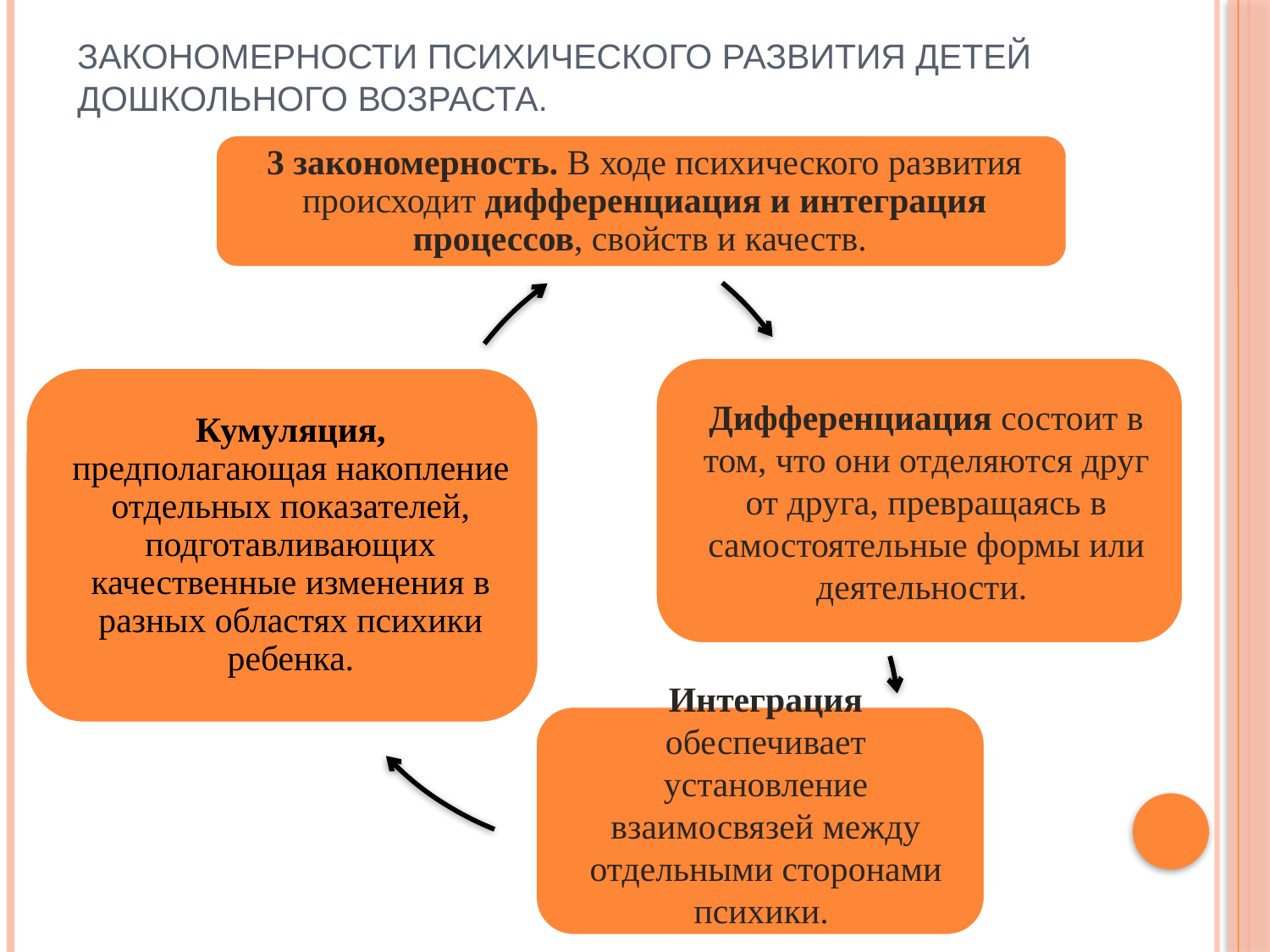

# Закономерности психического развития детей дошкольного возраста.
3 закономерность. В ходе психического развития происходит дифференциация и интеграция процессов, свойств и качеств.
Дифференциация состоит в том, что они отделяются друг от друга, превращаясь в самостоятельные формы или деятельности.
Интеграция обеспечивает установление взаимосвязей между отдельными сторонами психики.

Кумуляция, предполагающая накопление отдельных показателей, подготавливающих качественные изменения в разных областях психики ребенка.